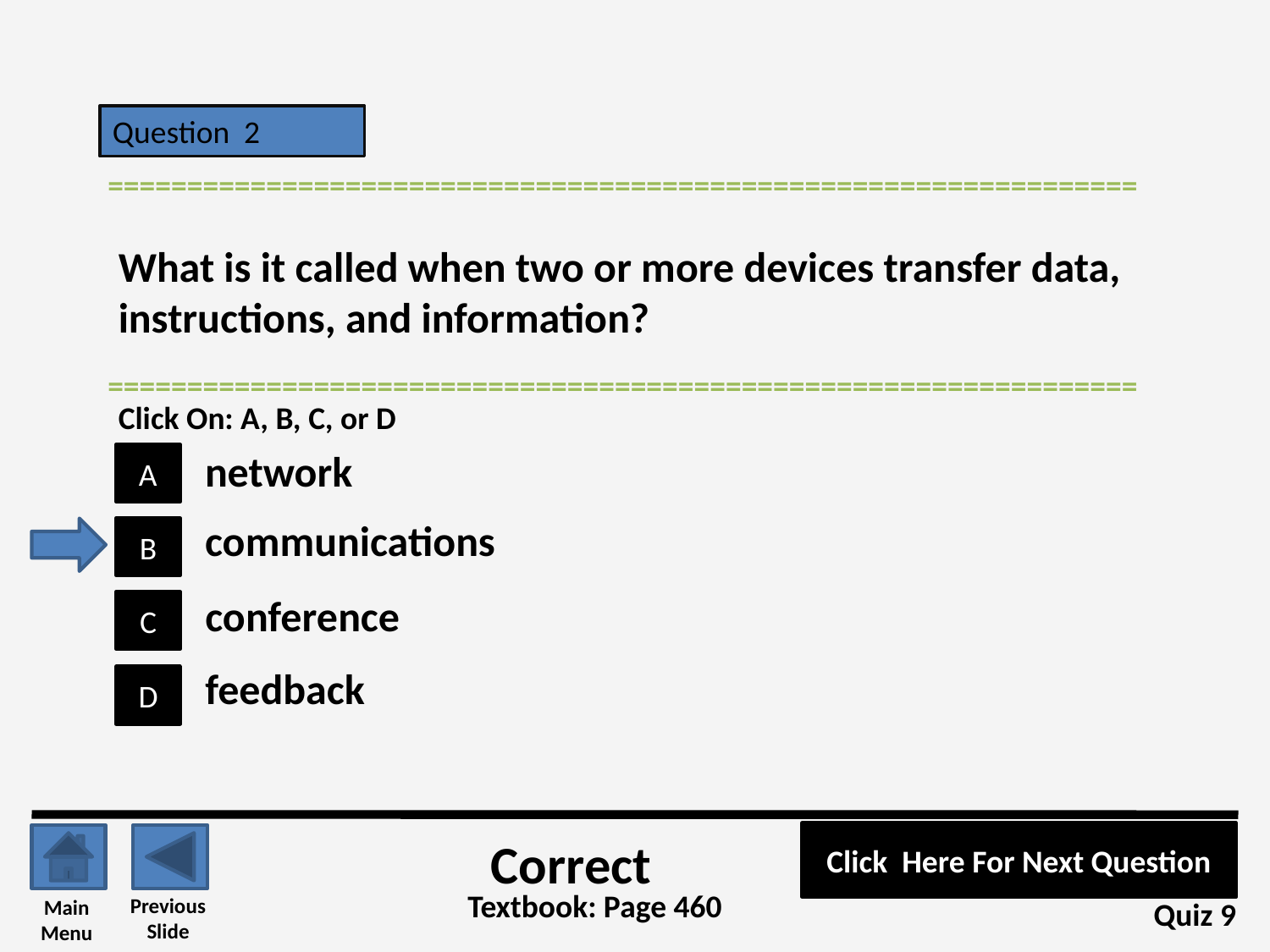

Question  2
=================================================================
What is it called when two or more devices transfer data, instructions, and information?
=================================================================
Click On: A, B, C, or D

network
A

communications
B

conference
C
feedback
D
Click  Here For Next Question

Correct
Textbook: Page 460
Previous
Slide
Main
Menu
Quiz 9